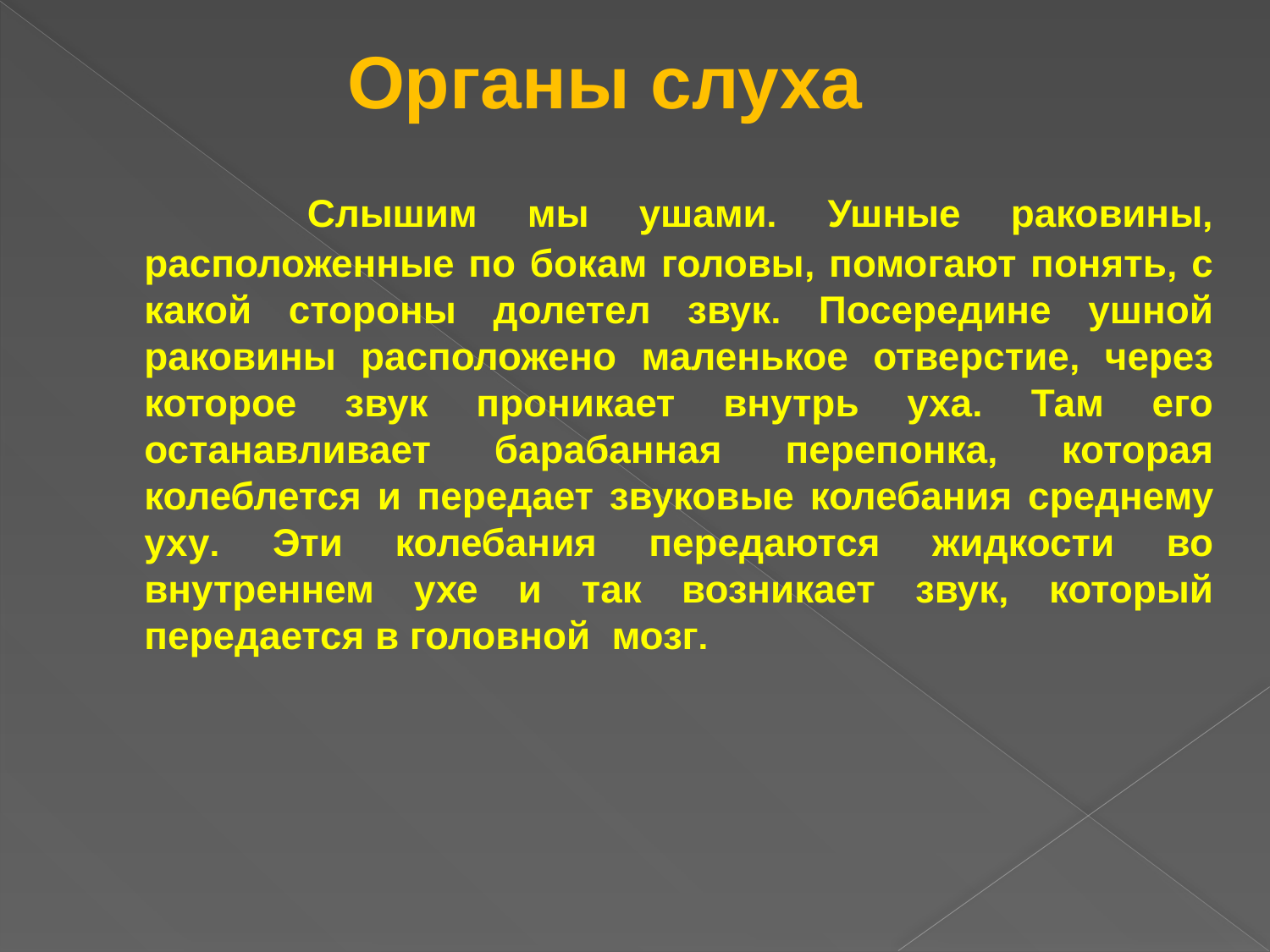

# Органы слуха
    Слышим мы ушами. Ушные раковины, расположенные по бокам головы, помогают понять, с какой стороны долетел звук. Посередине ушной раковины расположено маленькое отверстие, через которое звук проникает внутрь уха. Там его останавливает барабанная перепонка, которая колеблется и передает звуковые колебания среднему уху. Эти колебания передаются жидкости во внутреннем ухе и так возникает звук, который передается в головной  мозг.